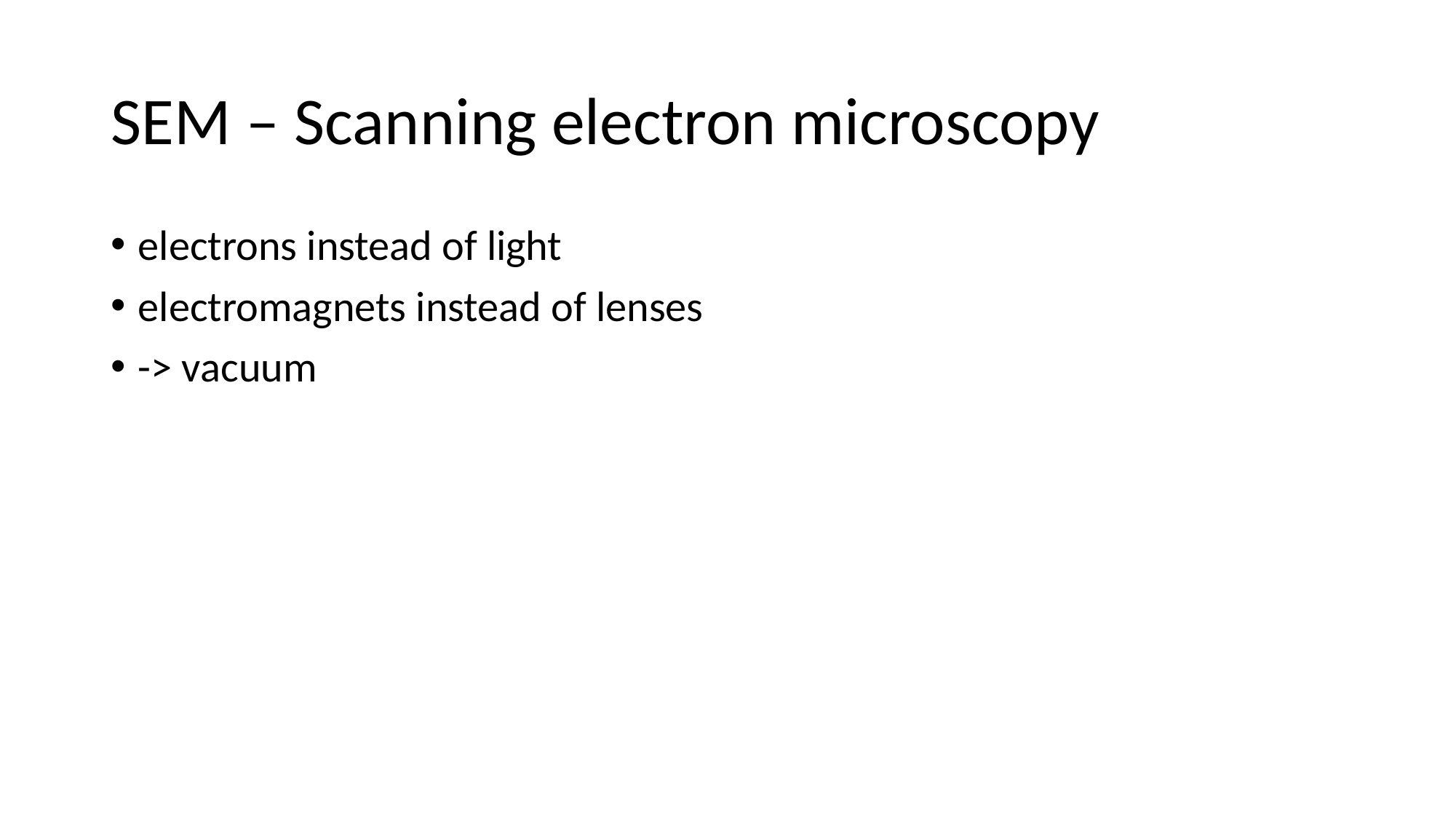

# SEM – Scanning electron microscopy
electrons instead of light
electromagnets instead of lenses
-> vacuum